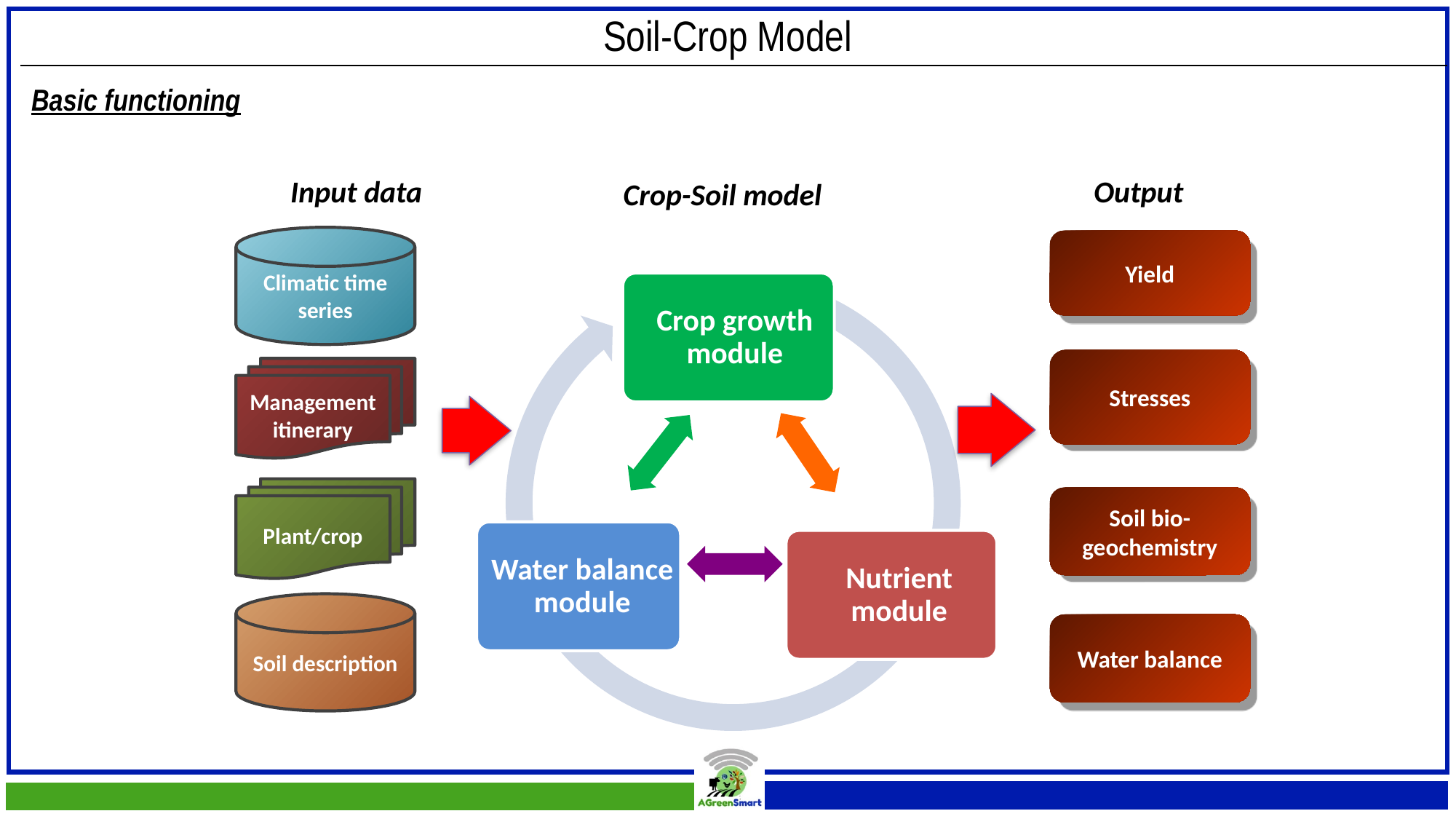

Soil-Crop Model
Basic functioning
Output
Input data
Crop-Soil model
Climatic time series
Yield

Crop growth module
Stresses
Management itinerary

Plant/crop
Soil bio-
geochemistry

Water balance module

Nutrient module

Soil description
Water balance